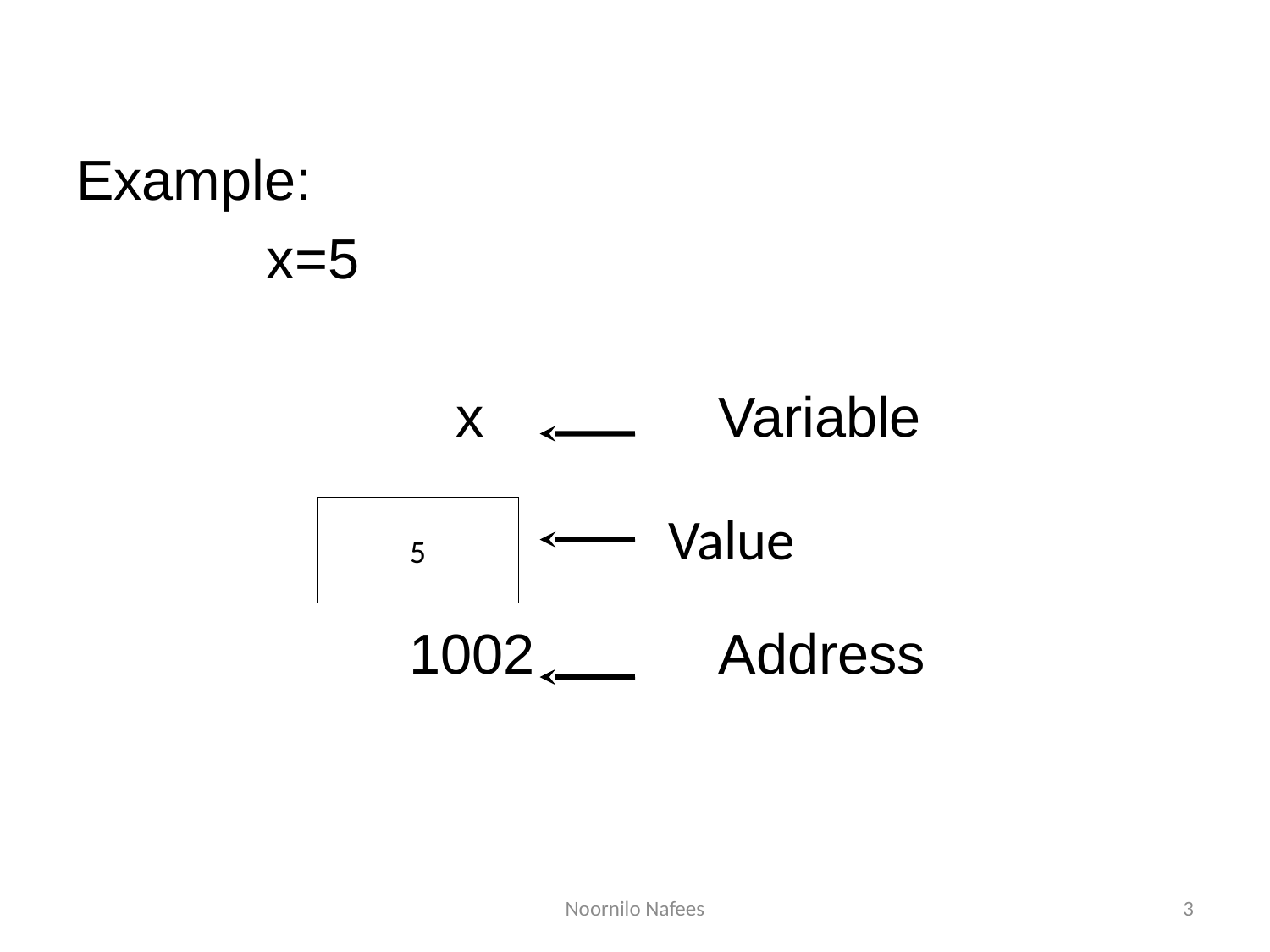

Example:
		 x=5

			     x               Variable

			  1002            Address

5
Value

Noornilo Nafees
3